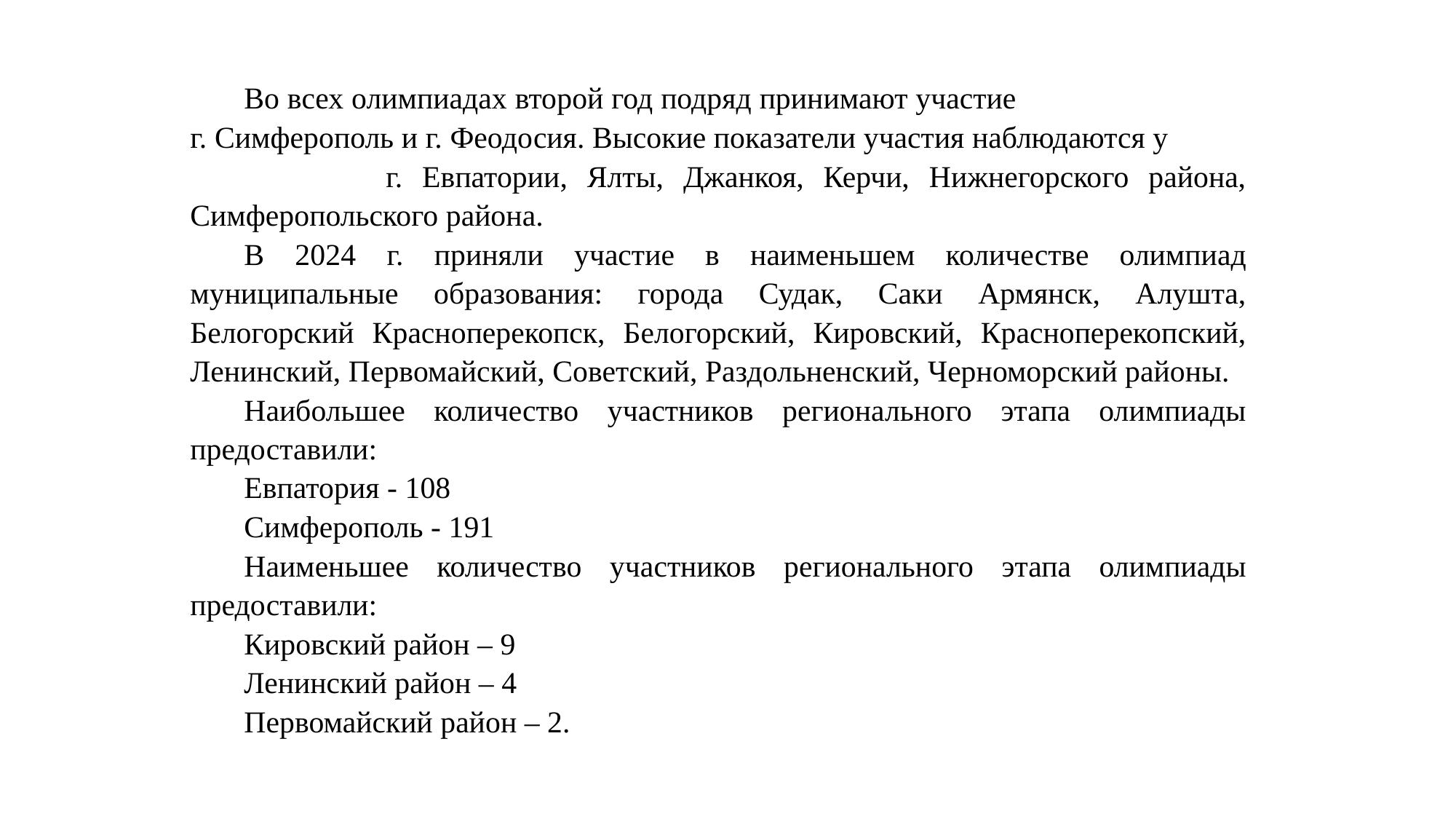

Во всех олимпиадах второй год подряд принимают участие                              г. Симферополь и г. Феодосия. Высокие показатели участия наблюдаются у                     г. Евпатории, Ялты, Джанкоя, Керчи, Нижнегорского района, Симферопольского района.
В 2024 г. приняли участие в наименьшем количестве олимпиад муниципальные образования: города Судак, Саки Армянск, Алушта, Белогорский Красноперекопск, Белогорский, Кировский, Красноперекопский, Ленинский, Первомайский, Советский, Раздольненский, Черноморский районы.
Наибольшее количество участников регионального этапа олимпиады предоставили:
Евпатория - 108
Симферополь - 191
Наименьшее количество участников регионального этапа олимпиады предоставили:
Кировский район – 9
Ленинский район – 4
Первомайский район – 2.